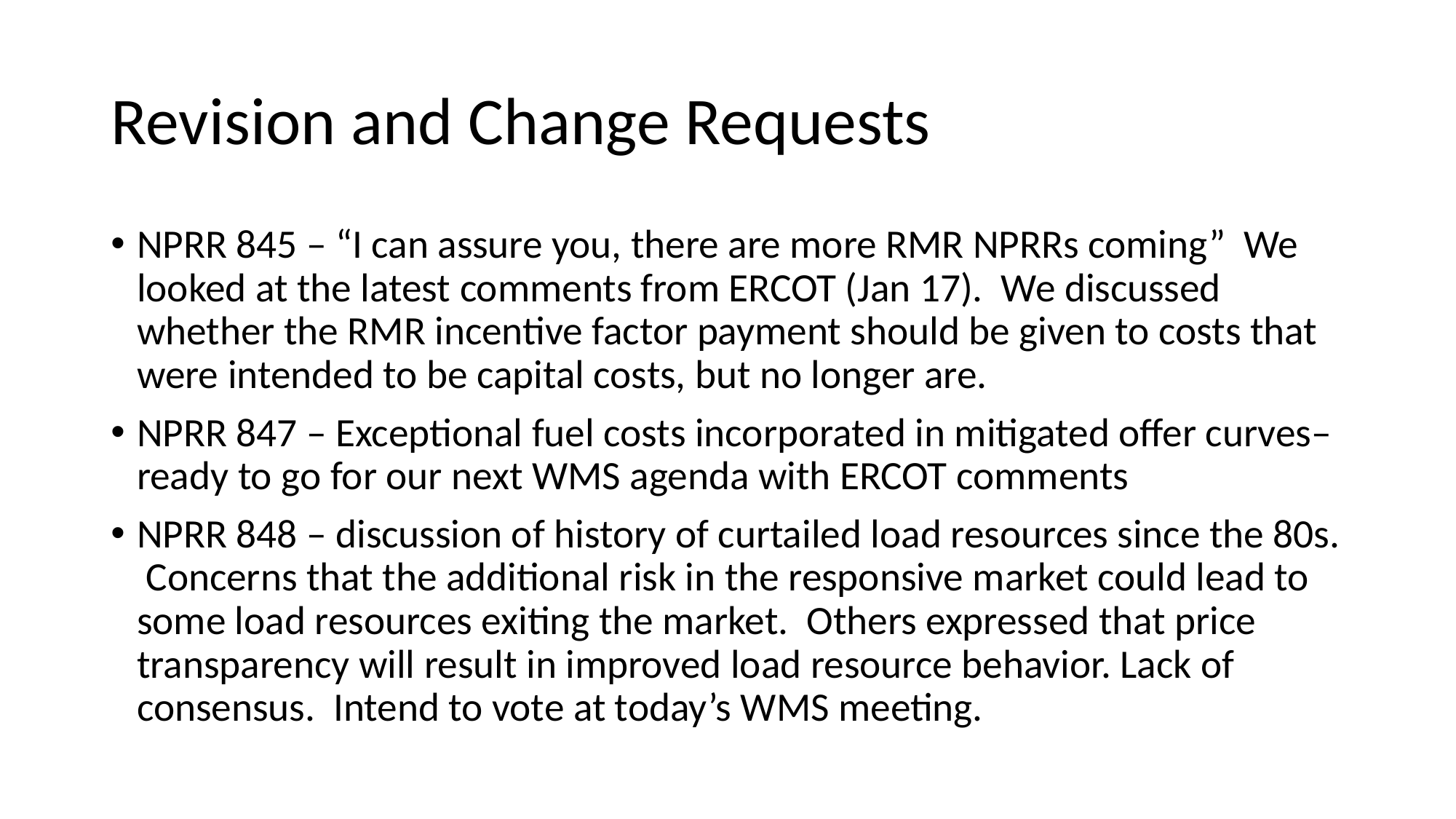

# Revision and Change Requests
NPRR 845 – “I can assure you, there are more RMR NPRRs coming”  We looked at the latest comments from ERCOT (Jan 17).  We discussed whether the RMR incentive factor payment should be given to costs that were intended to be capital costs, but no longer are.
NPRR 847 – Exceptional fuel costs incorporated in mitigated offer curves– ready to go for our next WMS agenda with ERCOT comments
NPRR 848 – discussion of history of curtailed load resources since the 80s.  Concerns that the additional risk in the responsive market could lead to some load resources exiting the market.  Others expressed that price transparency will result in improved load resource behavior. Lack of consensus.  Intend to vote at today’s WMS meeting.